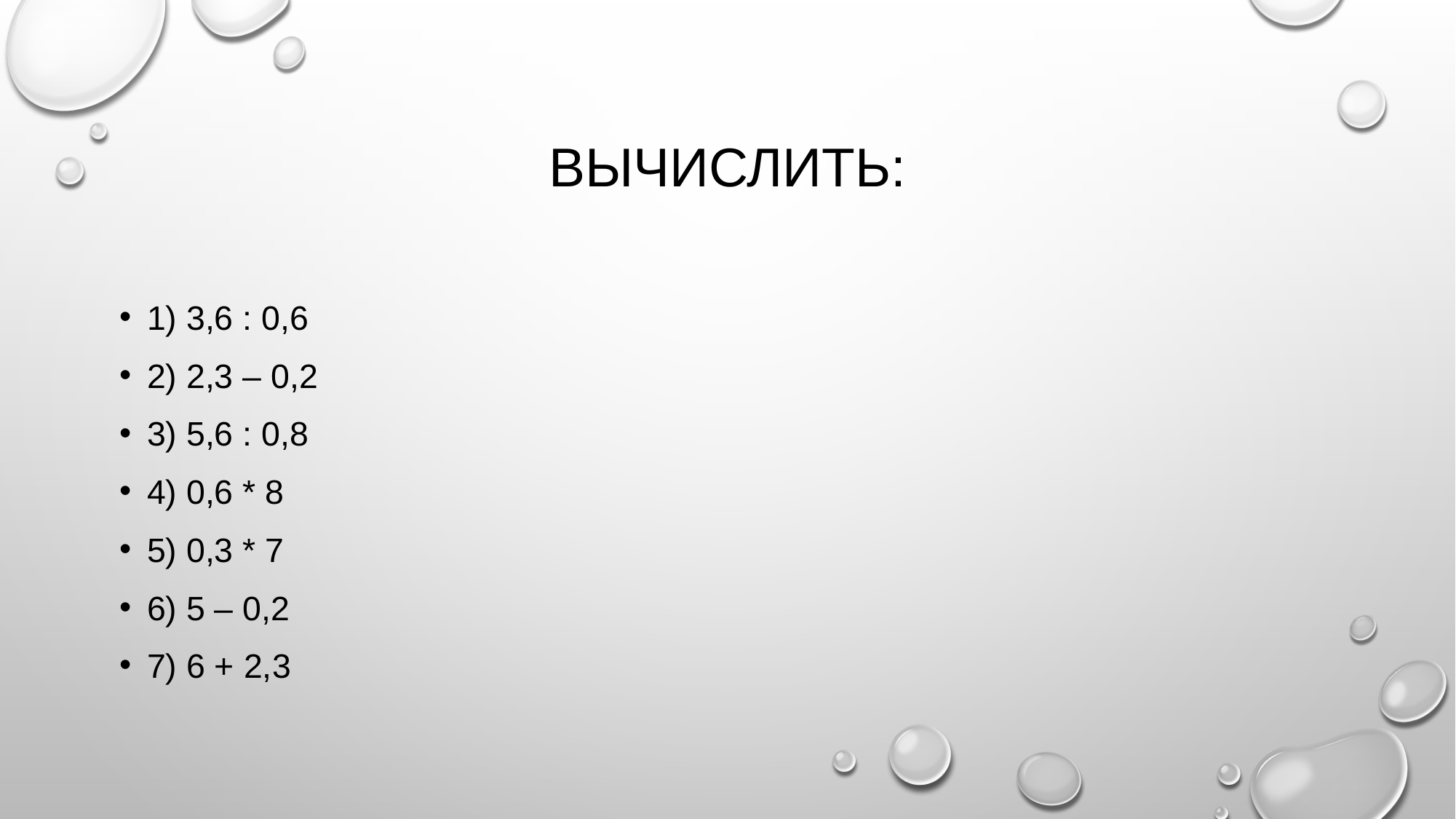

# Вычислить:
1) 3,6 : 0,6
2) 2,3 – 0,2
3) 5,6 : 0,8
4) 0,6 * 8
5) 0,3 * 7
6) 5 – 0,2
7) 6 + 2,3